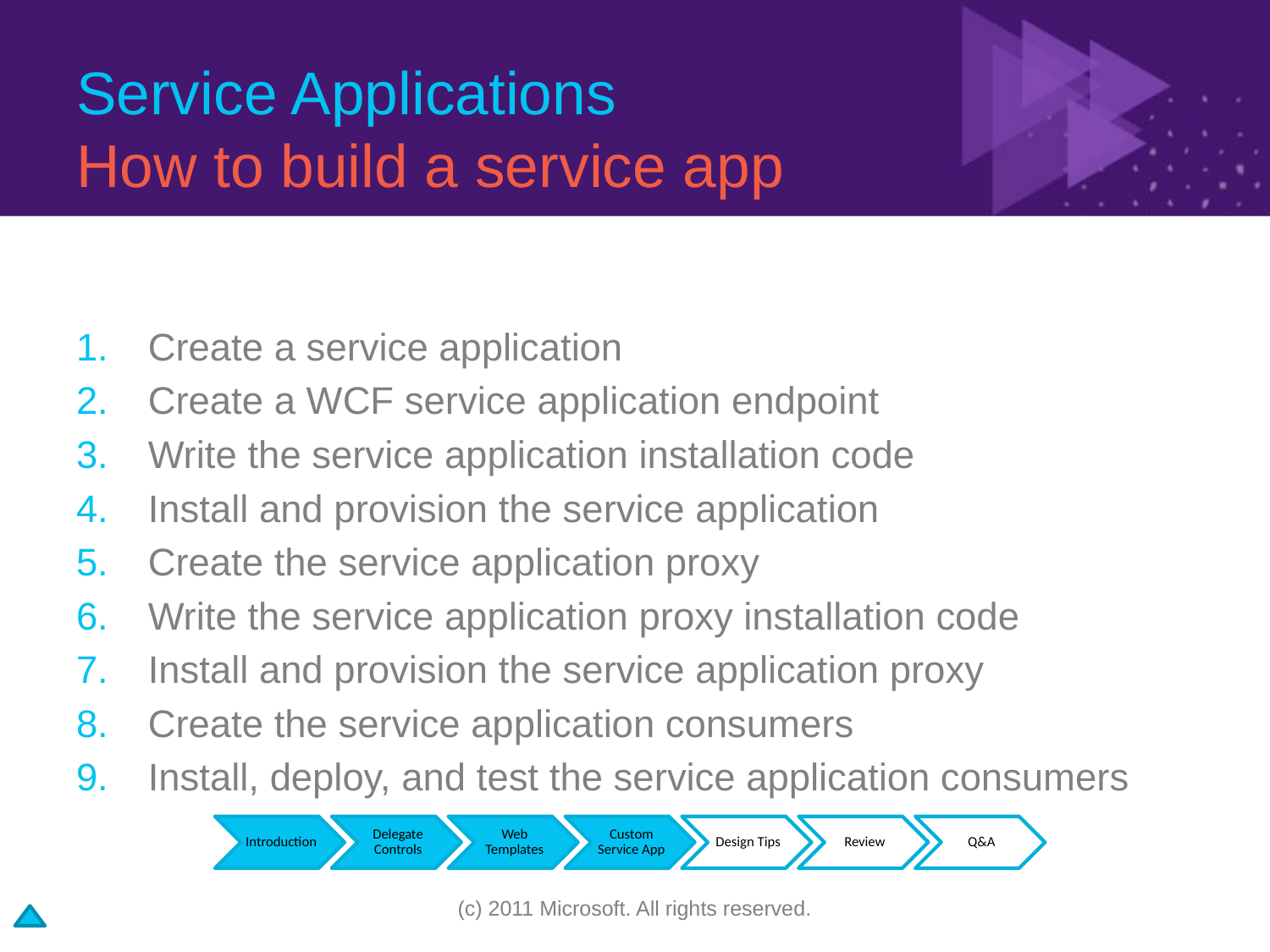

# Service Applications How to build a service app
Create a service application
Create a WCF service application endpoint
Write the service application installation code
Install and provision the service application
Create the service application proxy
Write the service application proxy installation code
Install and provision the service application proxy
Create the service application consumers
Install, deploy, and test the service application consumers
Introduction
Delegate Controls
Web Templates
Custom Service App
Design Tips
Review
Q&A
(c) 2011 Microsoft. All rights reserved.